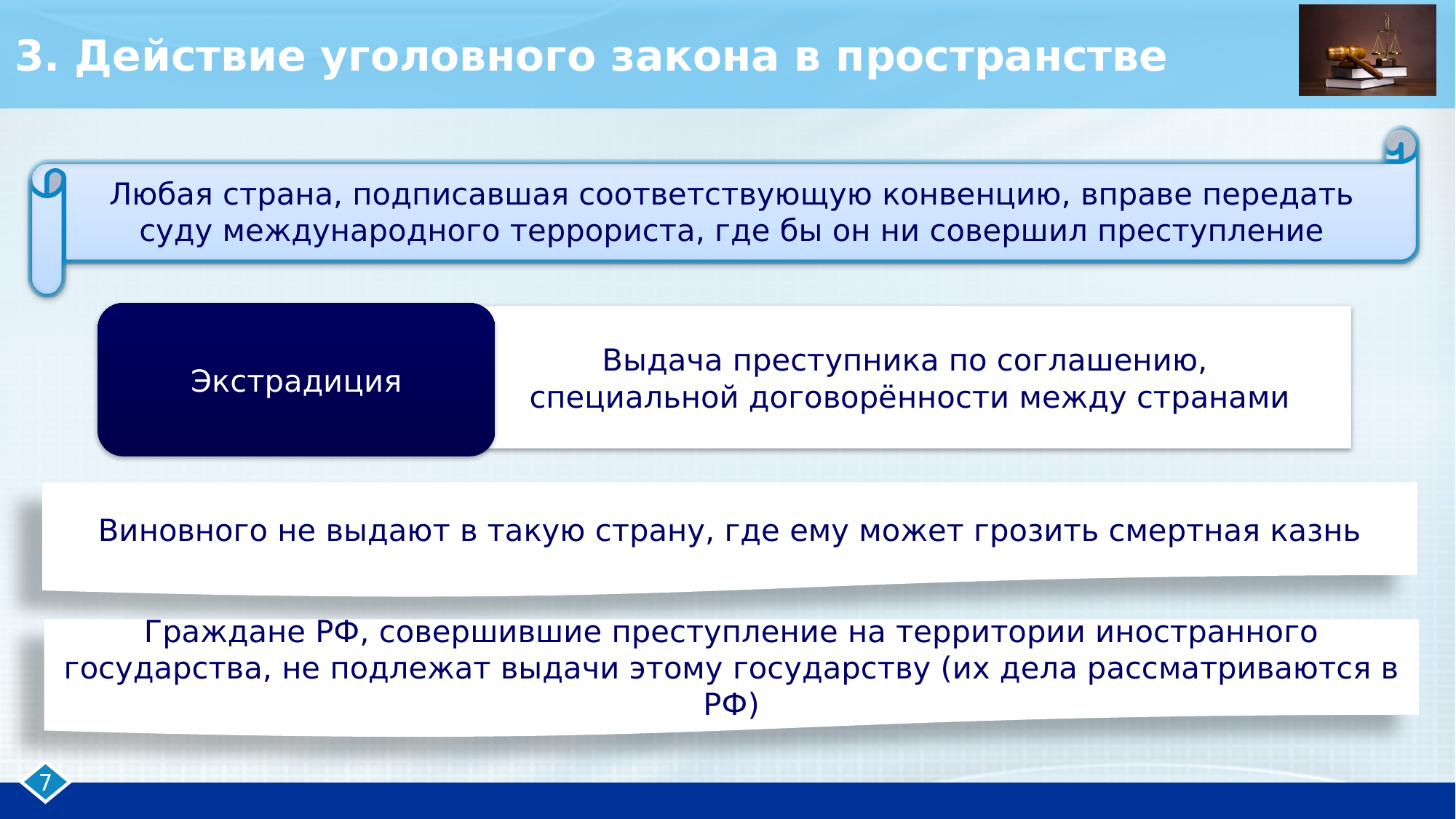

# 3. Действие уголовного закона в пространстве

Любая страна, подписавшая соответствующую конвенцию, вправе передать суду международного террориста, где бы он ни совершил преступление

Экстрадиция
Выдача преступника по соглашению,
специальной договорённости между странами
Виновного не выдают в такую страну, где ему может грозить смертная казнь
Граждане РФ, совершившие преступление на территории иностранного государства, не подлежат выдачи этому государству (их дела рассматриваются в РФ)